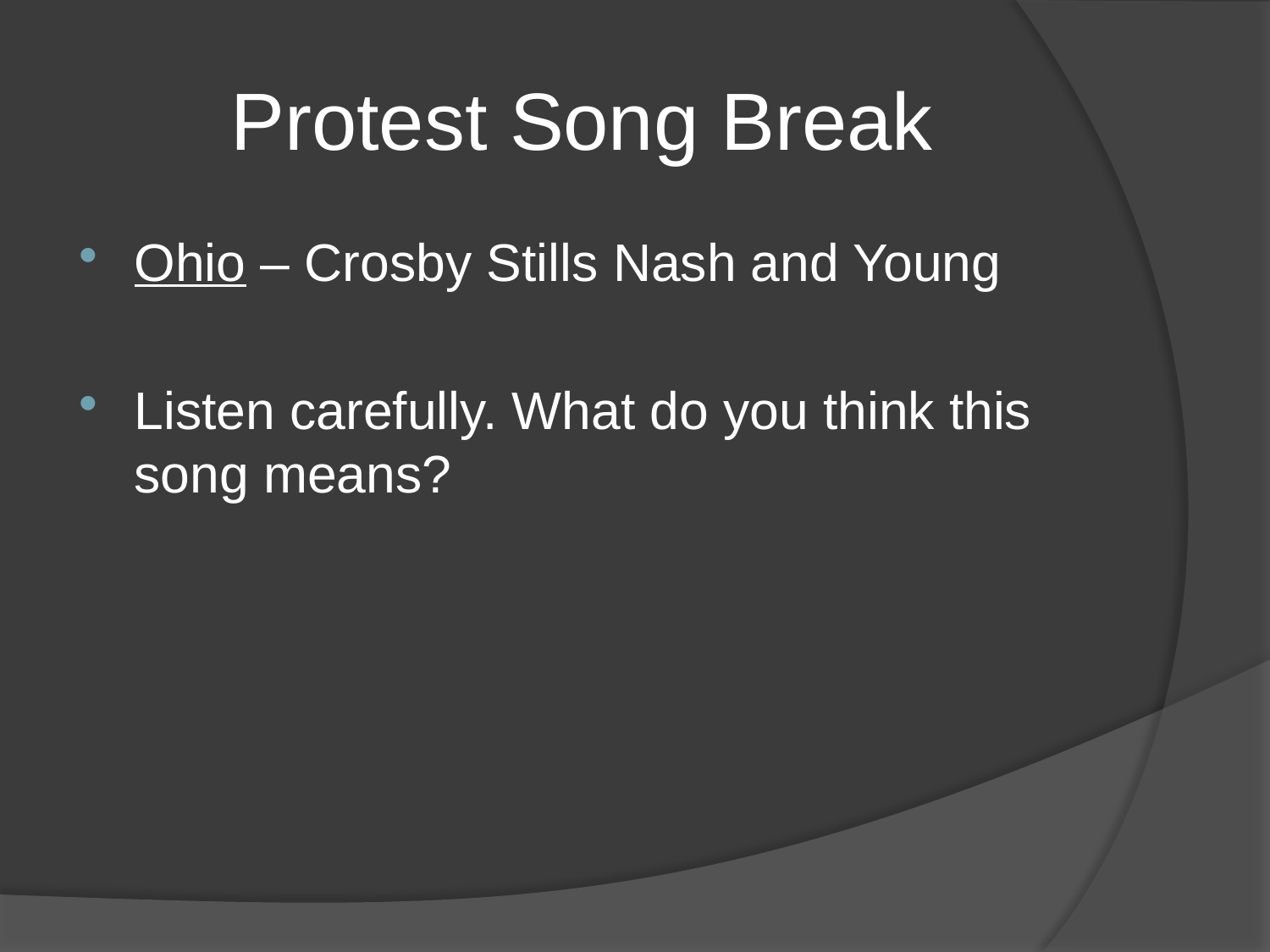

# Protest Song Break
Ohio – Crosby Stills Nash and Young

Listen carefully. What do you think this song means?